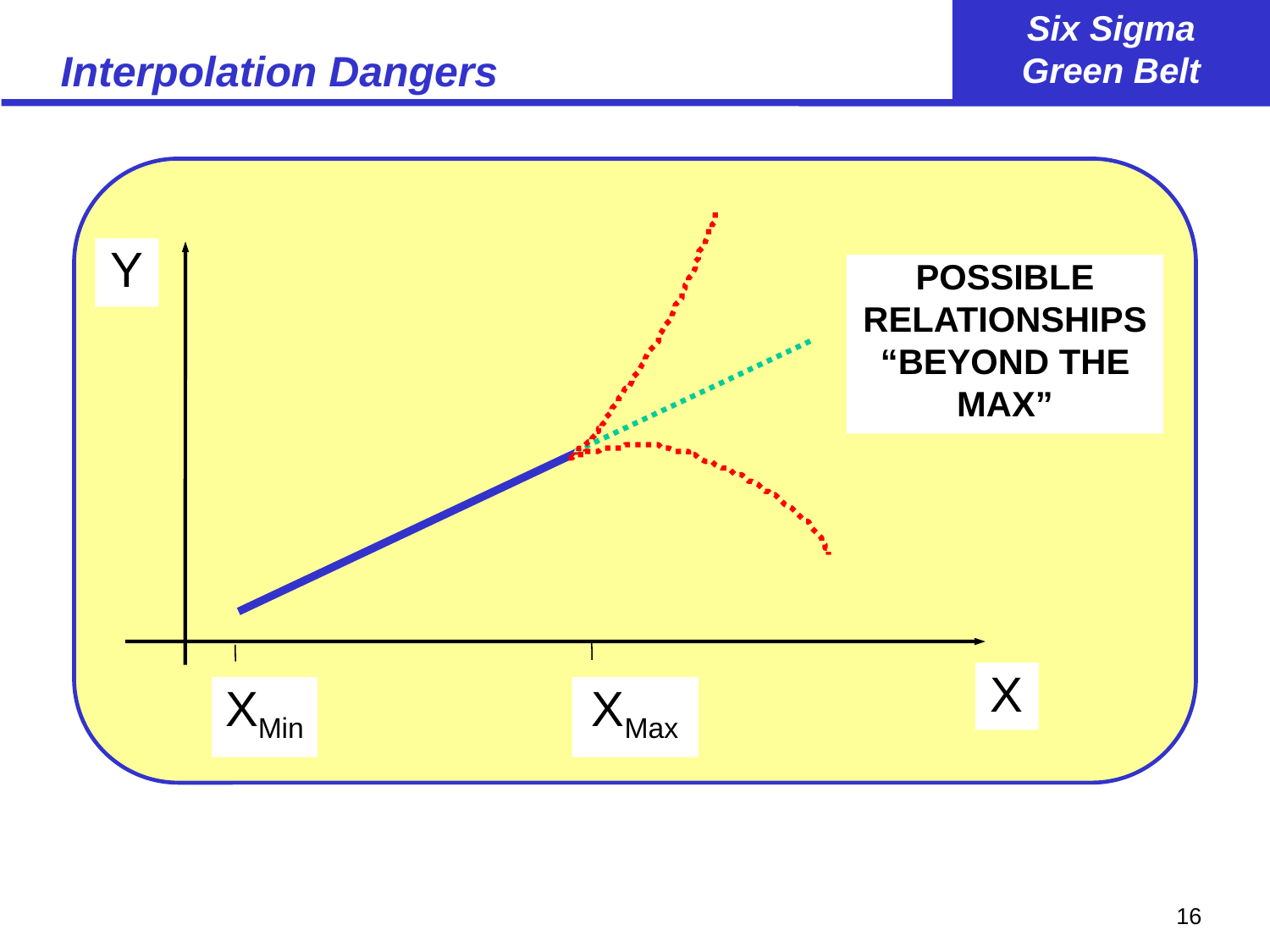

# Interpolation Dangers

Y

POSSIBLE RELATIONSHIPS “BEYOND THE MAX”

X
XMin
XMax